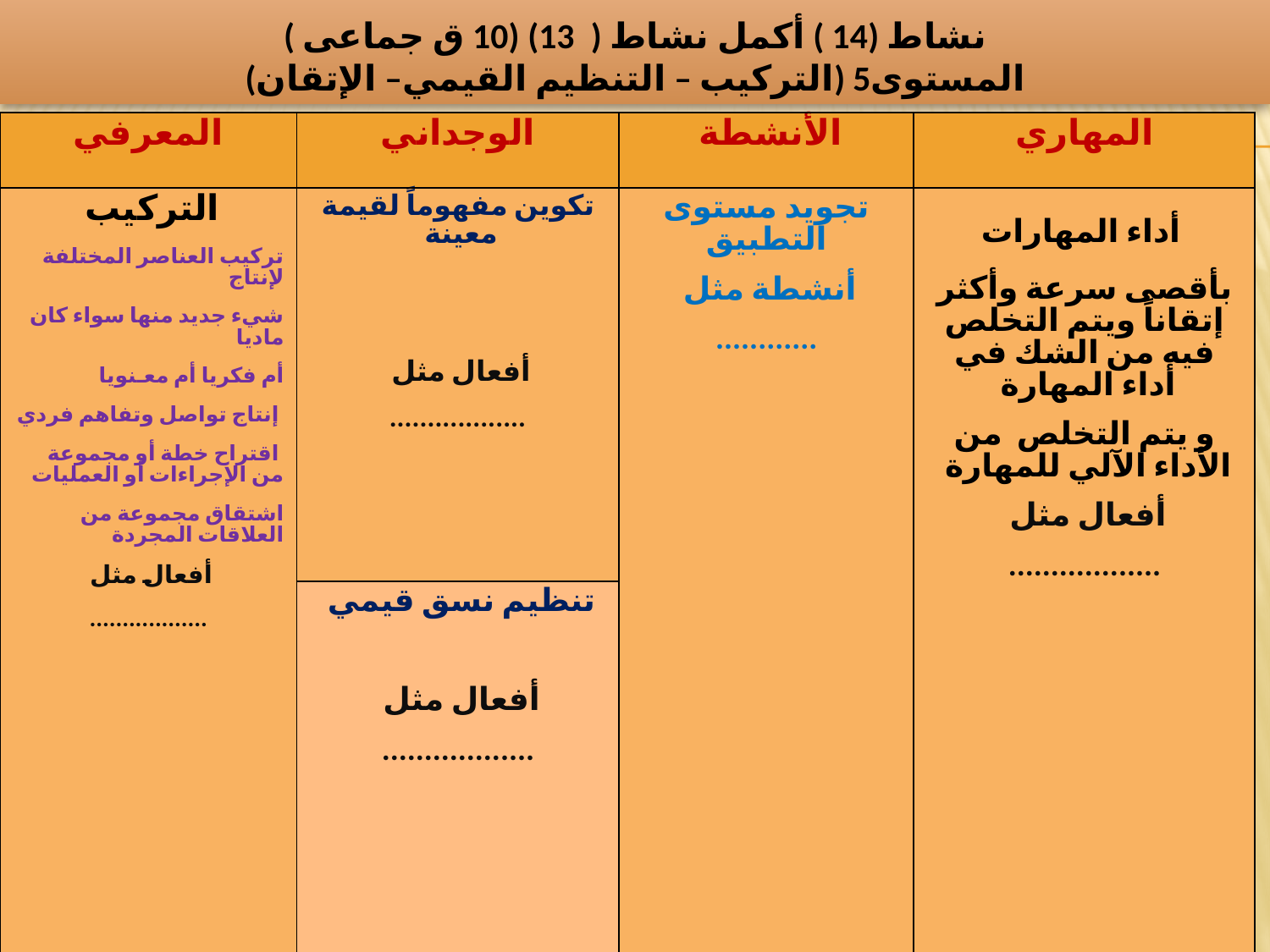

نشاط (14 ) أكمل نشاط (  13) (10 ق جماعى )
المستوى5 (التركيب – التنظيم القيمي– الإتقان)
| المعرفي | الوجداني | الأنشطة | المهاري |
| --- | --- | --- | --- |
| التركيب تركيب العناصر المختلفة لإنتاج شيء جديد منها سواء كان ماديا أم فكريا أم معـنويا إنتاج تواصل وتفاهم فردي اقتراح خطة أو مجموعة من الإجراءات أو العمليات اشتقاق مجموعة من العلاقات المجردة أفعال مثل .................. | تكوين مفهوماً لقيمة معينة أفعال مثل .................. | تجويد مستوى التطبيق أنشطة مثل ............ | أداء المهارات بأقصى سرعة وأكثر إتقاناً ويتم التخلص فيه من الشك في أداء المهارة و يتم التخلص من الأداء الآلي للمهارة أفعال مثل .................. |
|  | تنظيم نسق قيمي أفعال مثل .................. |  |  |